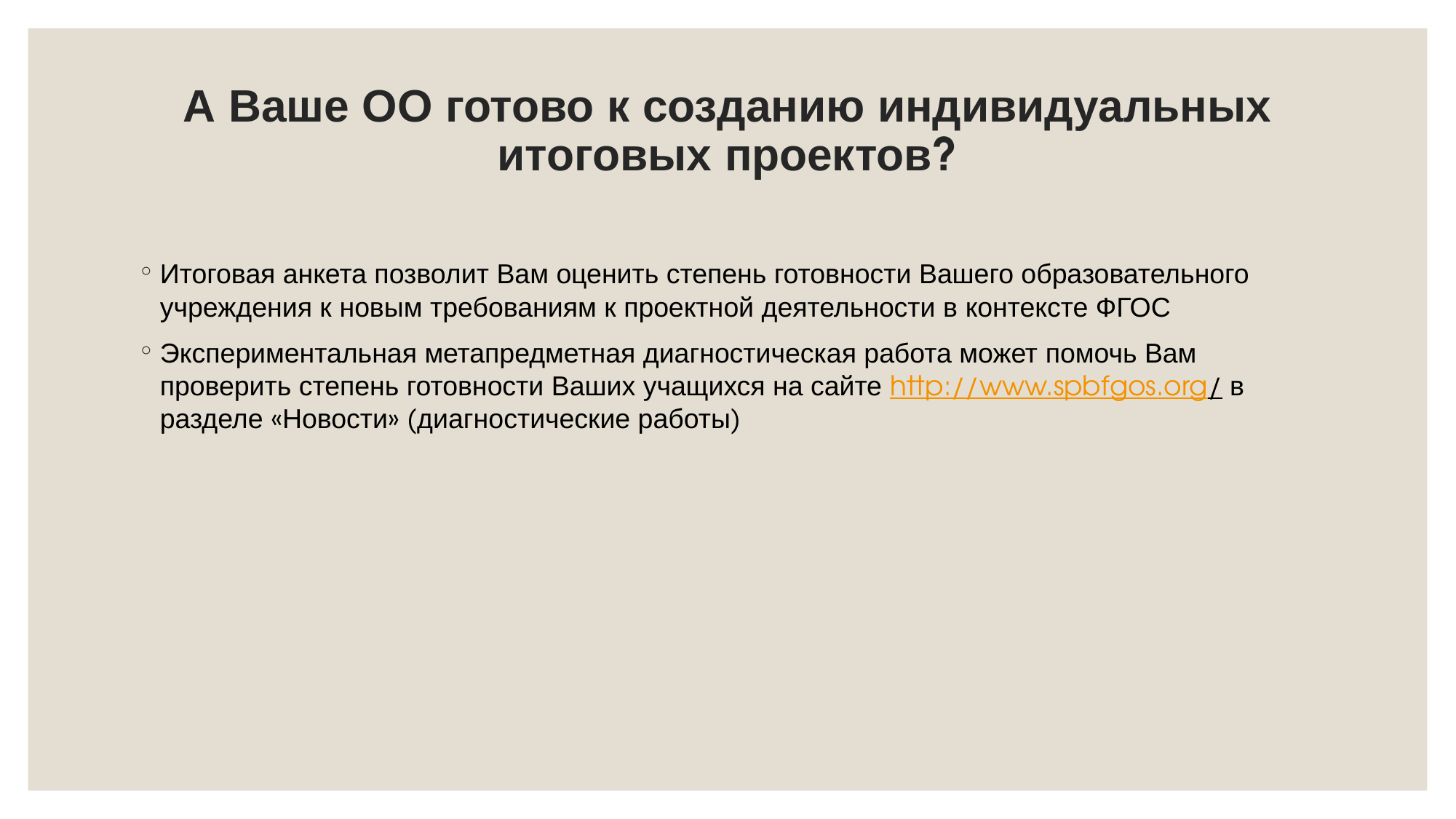

# А Ваше ОО готово к созданию индивидуальных итоговых проектов?
Итоговая анкета позволит Вам оценить степень готовности Вашего образовательного учреждения к новым требованиям к проектной деятельности в контексте ФГОС
Экспериментальная метапредметная диагностическая работа может помочь Вам проверить степень готовности Ваших учащихся на сайте http://www.spbfgos.org/ в разделе «Новости» (диагностические работы)